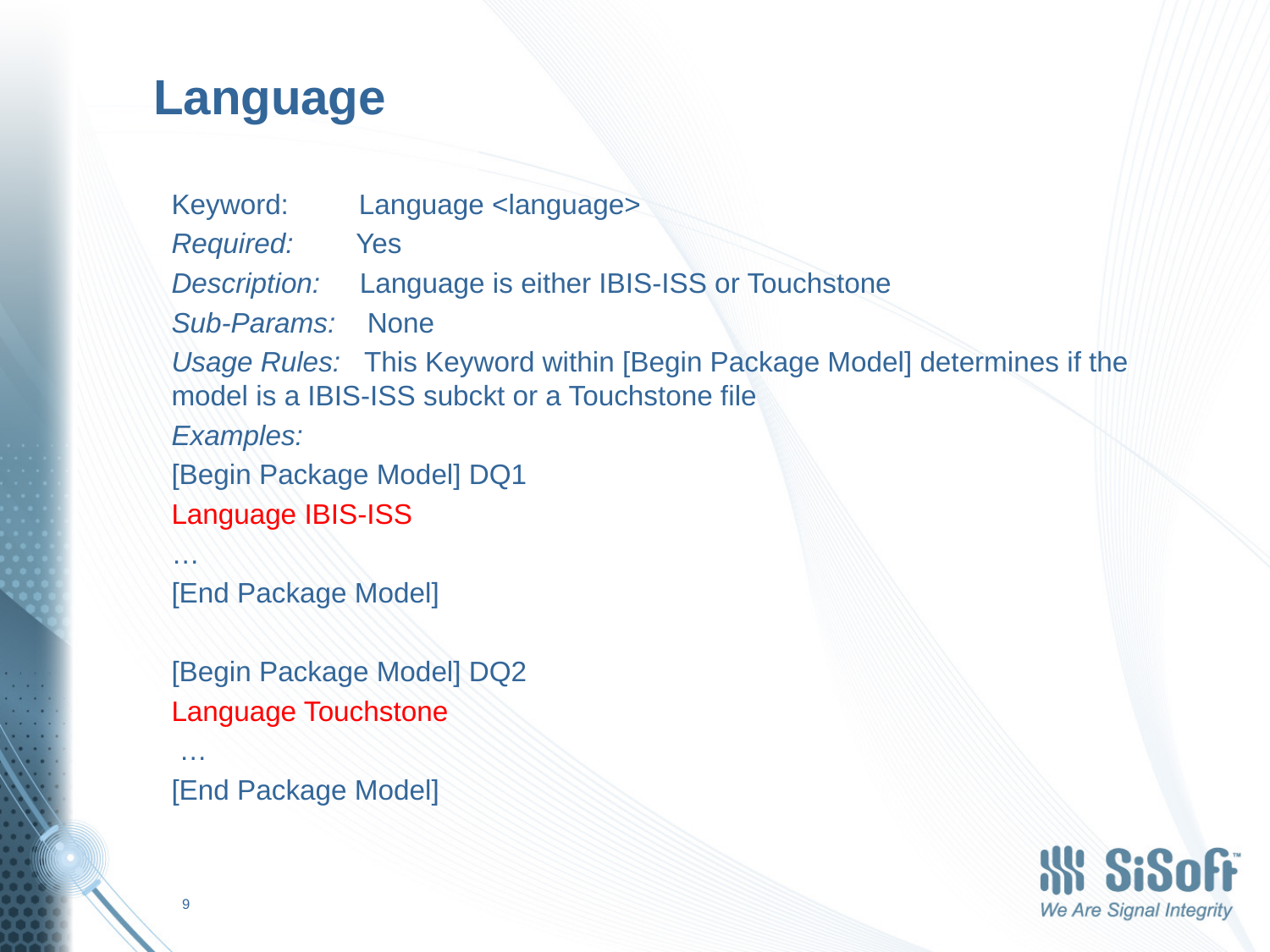

# Language
Keyword:         Language <language>
Required:        Yes
Description:     Language is either IBIS-ISS or Touchstone
Sub-Params:    None
Usage Rules:   This Keyword within [Begin Package Model] determines if the model is a IBIS-ISS subckt or a Touchstone file
Examples:
[Begin Package Model] DQ1
Language IBIS-ISS
…
[End Package Model]

[Begin Package Model] DQ2
Language Touchstone
 …
[End Package Model]
9